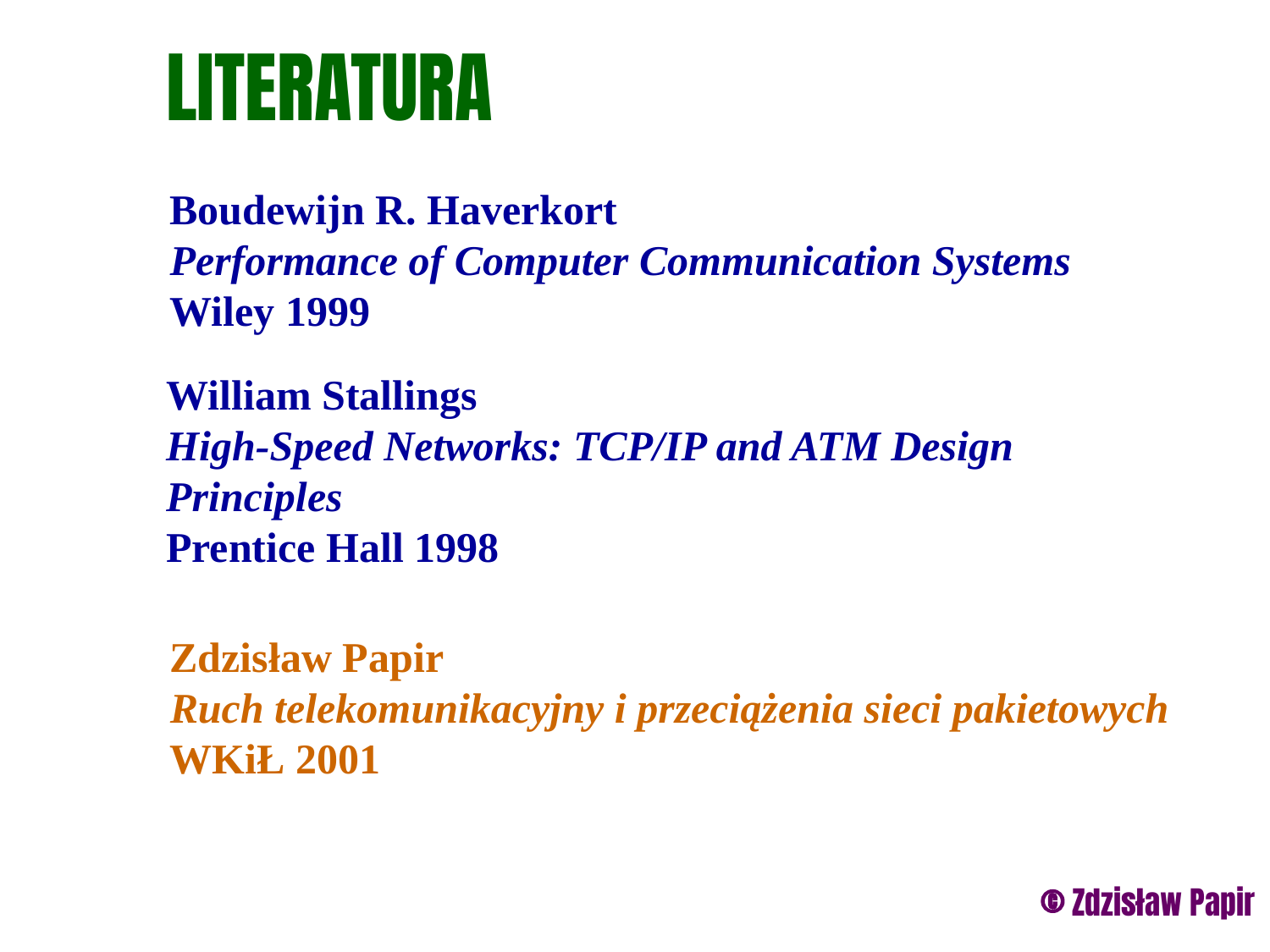

# LITERATURA
Boudewijn R. Haverkort
Performance of Computer Communication Systems
Wiley 1999
William Stallings
High-Speed Networks: TCP/IP and ATM Design Principles
Prentice Hall 1998
Zdzisław Papir
Ruch telekomunikacyjny i przeciążenia sieci pakietowych
WKiŁ 2001
© Zdzisław Papir